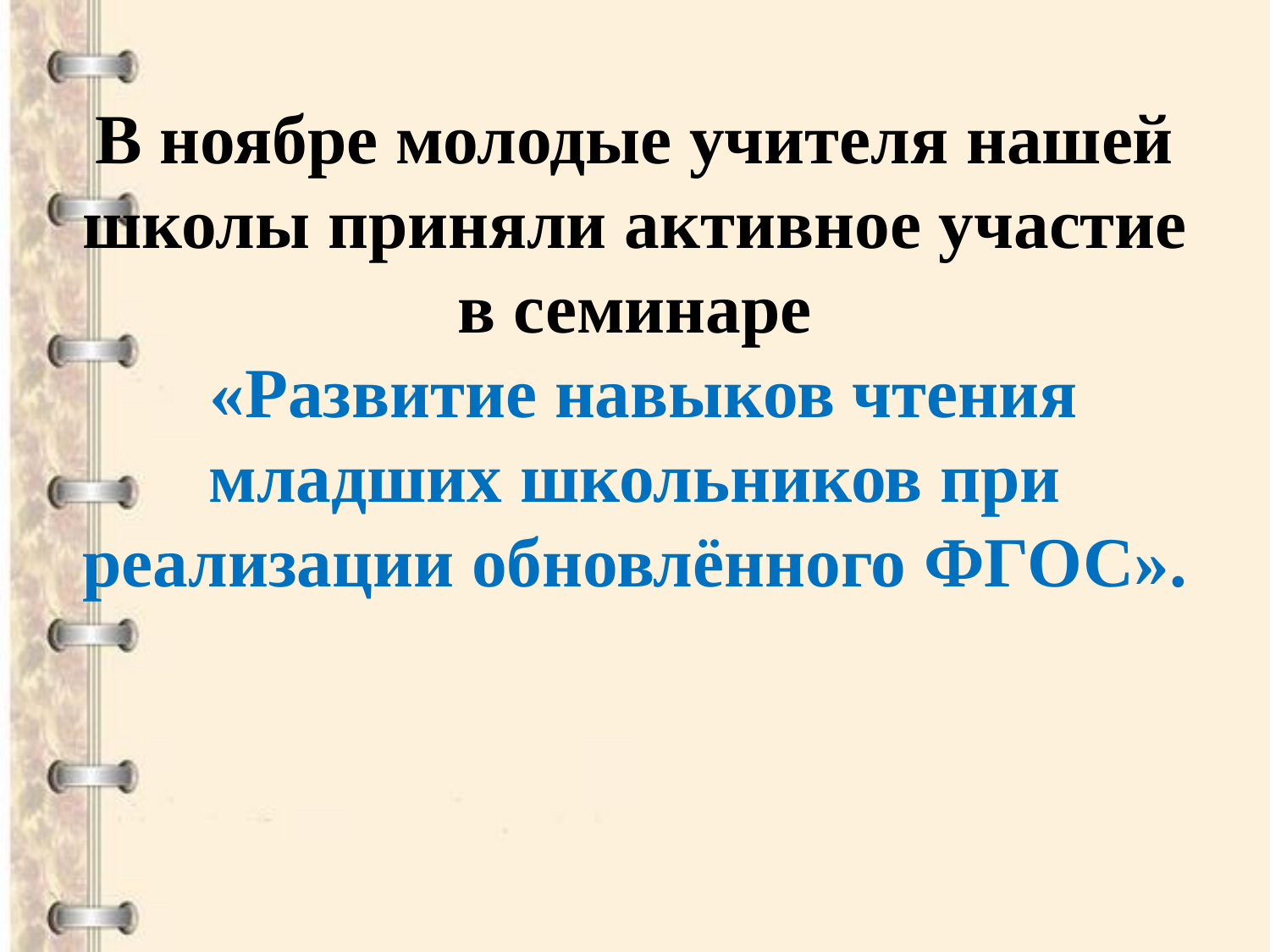

# В ноябре молодые учителя нашей школы приняли активное участие в семинаре «Развитие навыков чтения младших школьников при реализации обновлённого ФГОС».